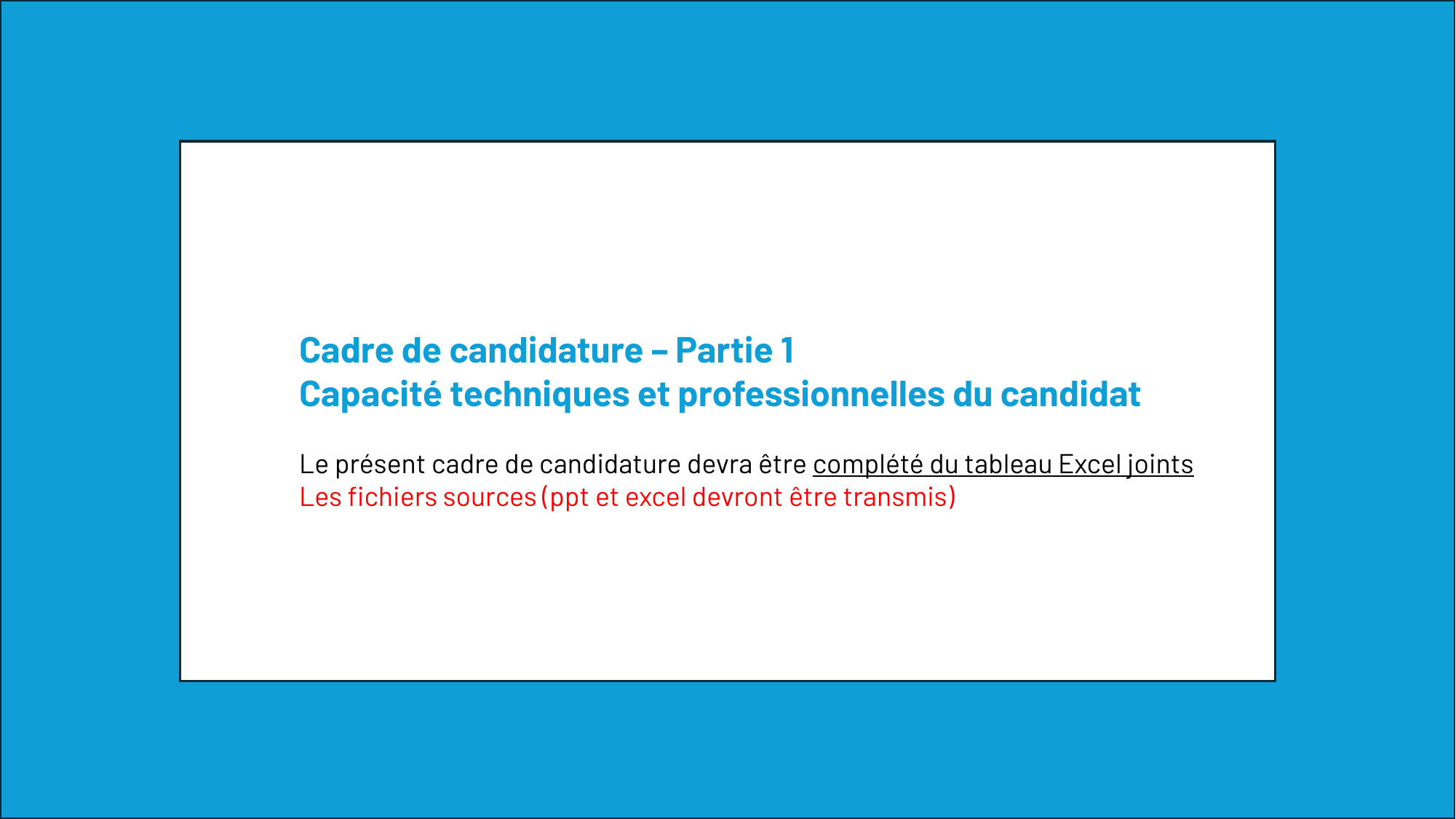

Cadre de candidature – Partie 1
Capacité techniques et professionnelles du candidat

Le présent cadre de candidature devra être complété du tableau Excel joints
Les fichiers sources (ppt et excel devront être transmis)